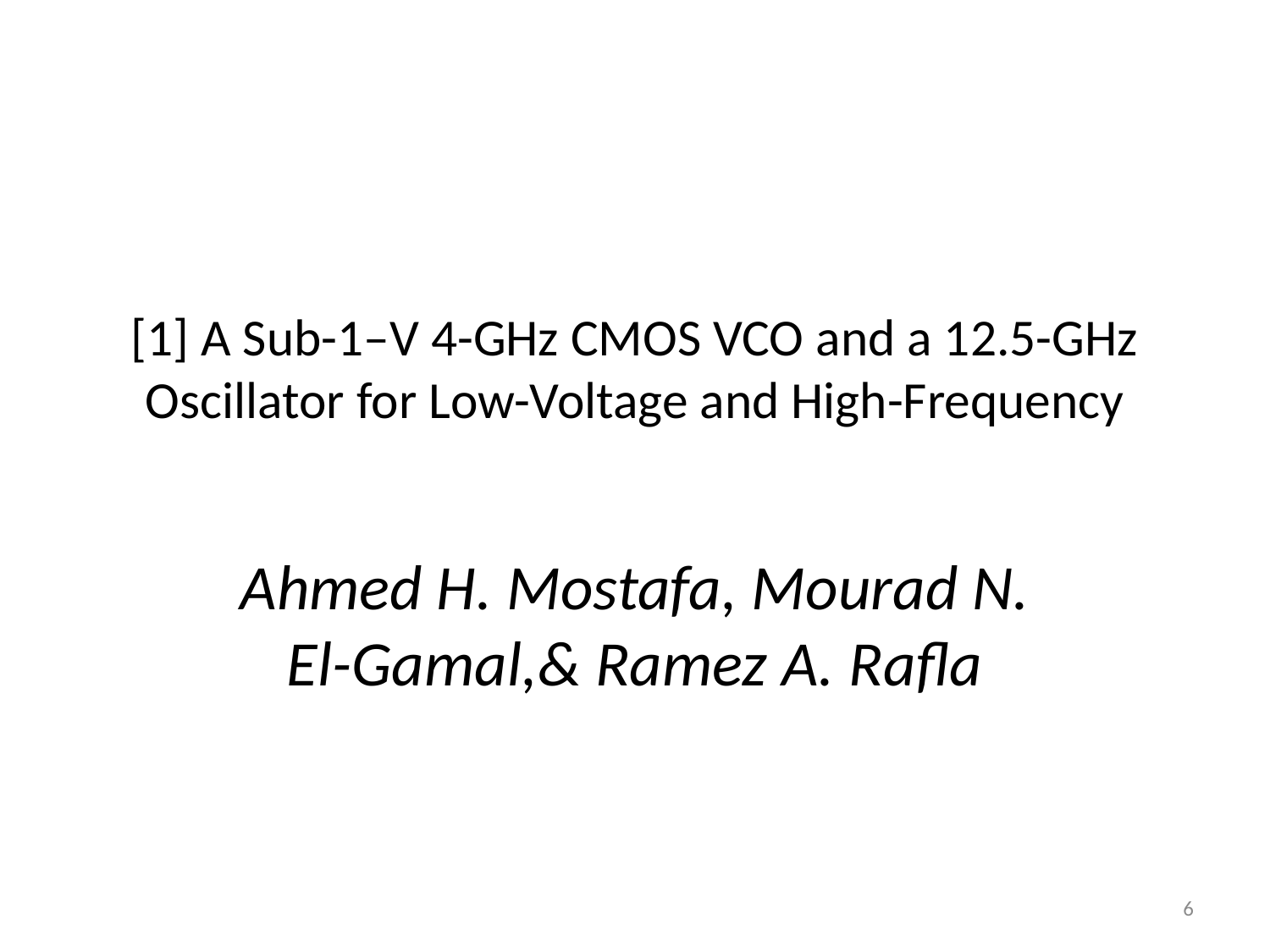

# [1] A Sub-1–V 4-GHz CMOS VCO and a 12.5-GHz Oscillator for Low-Voltage and High-Frequency
Ahmed H. Mostafa, Mourad N. El-Gamal,& Ramez A. Rafla
6